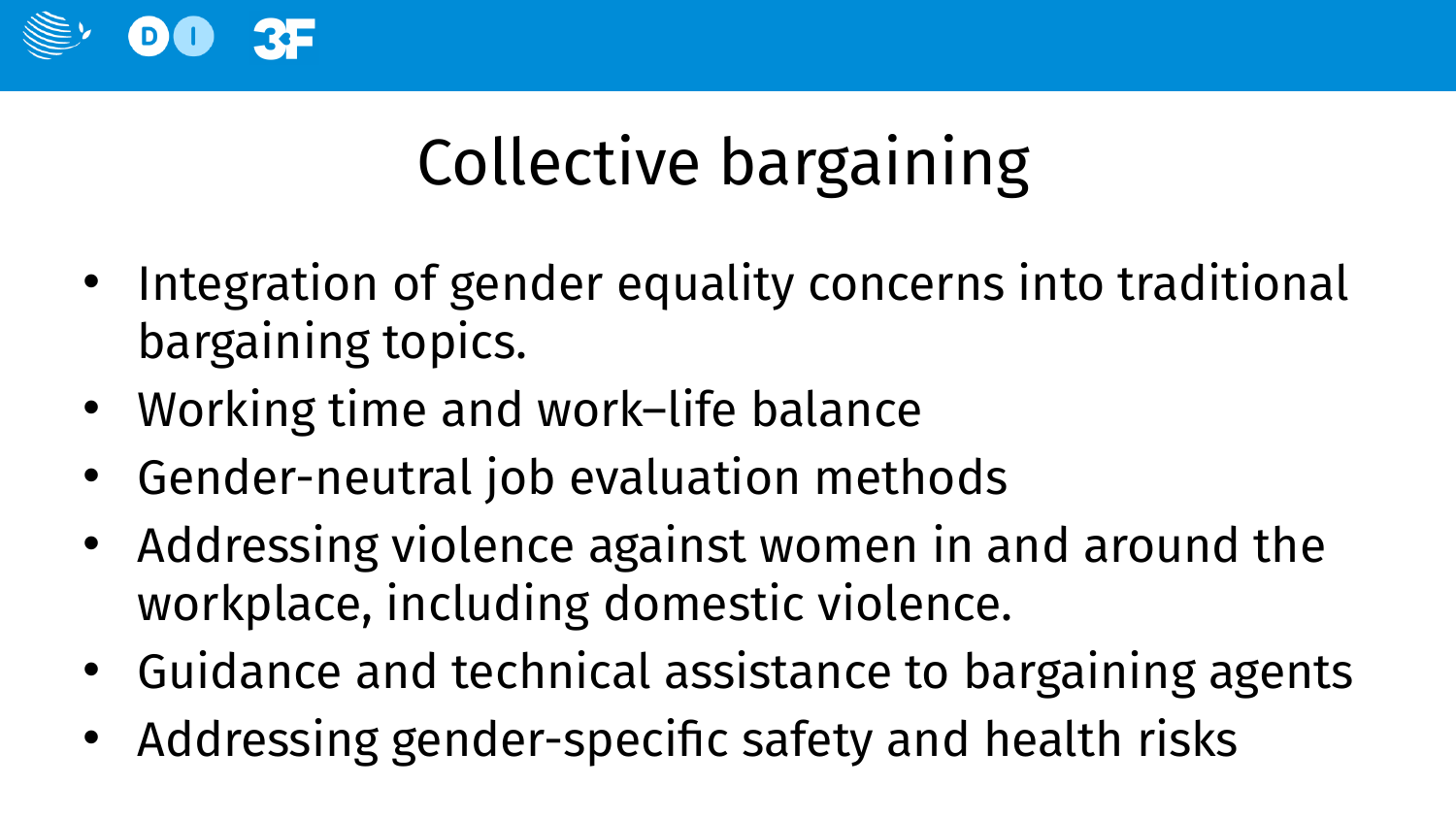

# Collective bargaining
Integration of gender equality concerns into traditional bargaining topics.
Working time and work–life balance
Gender-neutral job evaluation methods
Addressing violence against women in and around the workplace, including domestic violence.
Guidance and technical assistance to bargaining agents
Addressing gender-specific safety and health risks